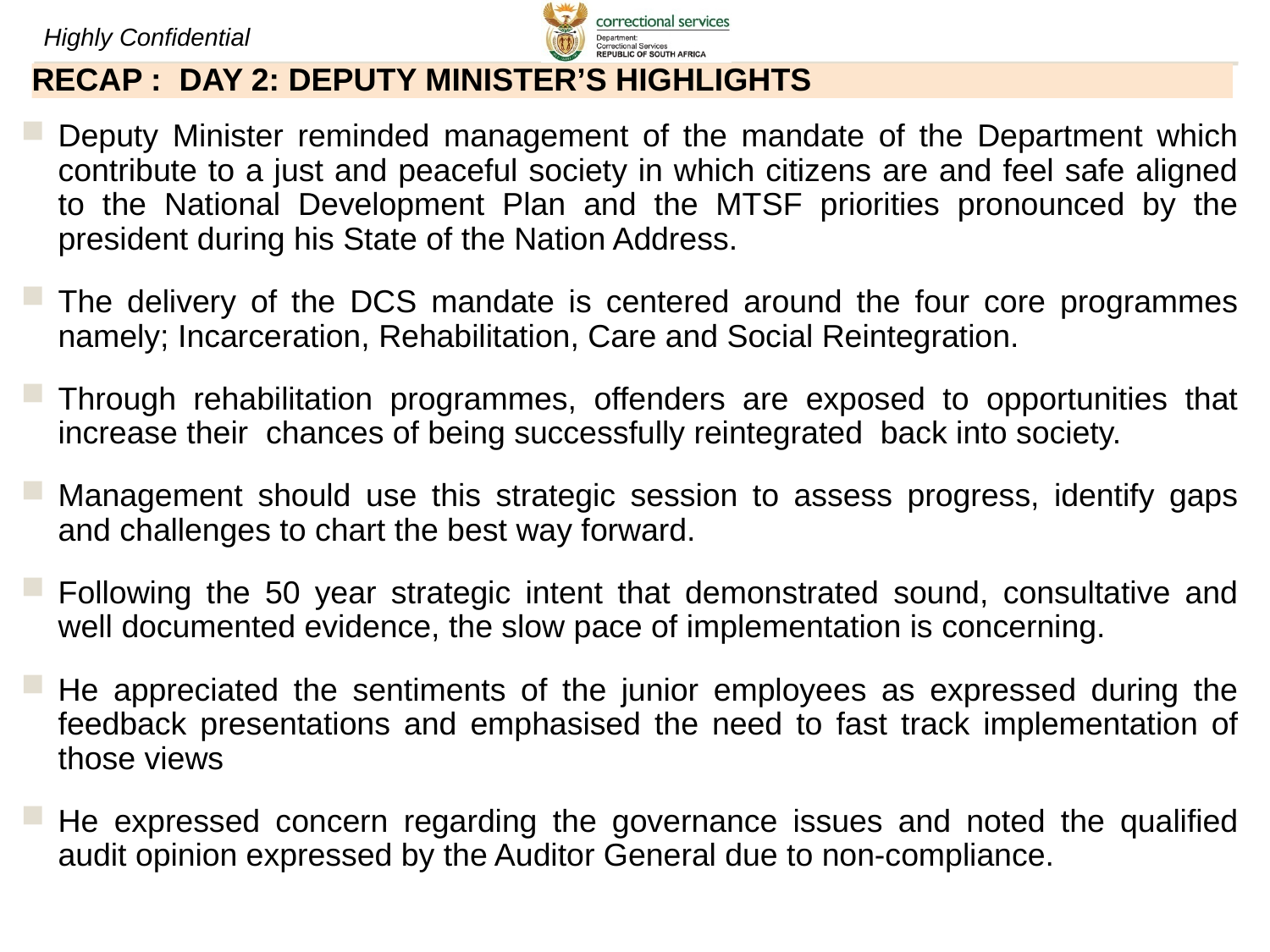

# RECAP :  DAY 2: DEPUTY MINISTER’S HIGHLIGHTS
Deputy Minister reminded management of the mandate of the Department which contribute to a just and peaceful society in which citizens are and feel safe aligned to the National Development Plan and the MTSF priorities pronounced by the president during his State of the Nation Address.
The delivery of the DCS mandate is centered around the four core programmes namely; Incarceration, Rehabilitation, Care and Social Reintegration.
Through rehabilitation programmes, offenders are exposed to opportunities that increase their  chances of being successfully reintegrated  back into society.
Management should use this strategic session to assess progress, identify gaps and challenges to chart the best way forward.
Following the 50 year strategic intent that demonstrated sound, consultative and well documented evidence, the slow pace of implementation is concerning.
He appreciated the sentiments of the junior employees as expressed during the feedback presentations and emphasised the need to fast track implementation of those views
He expressed concern regarding the governance issues and noted the qualified audit opinion expressed by the Auditor General due to non-compliance.